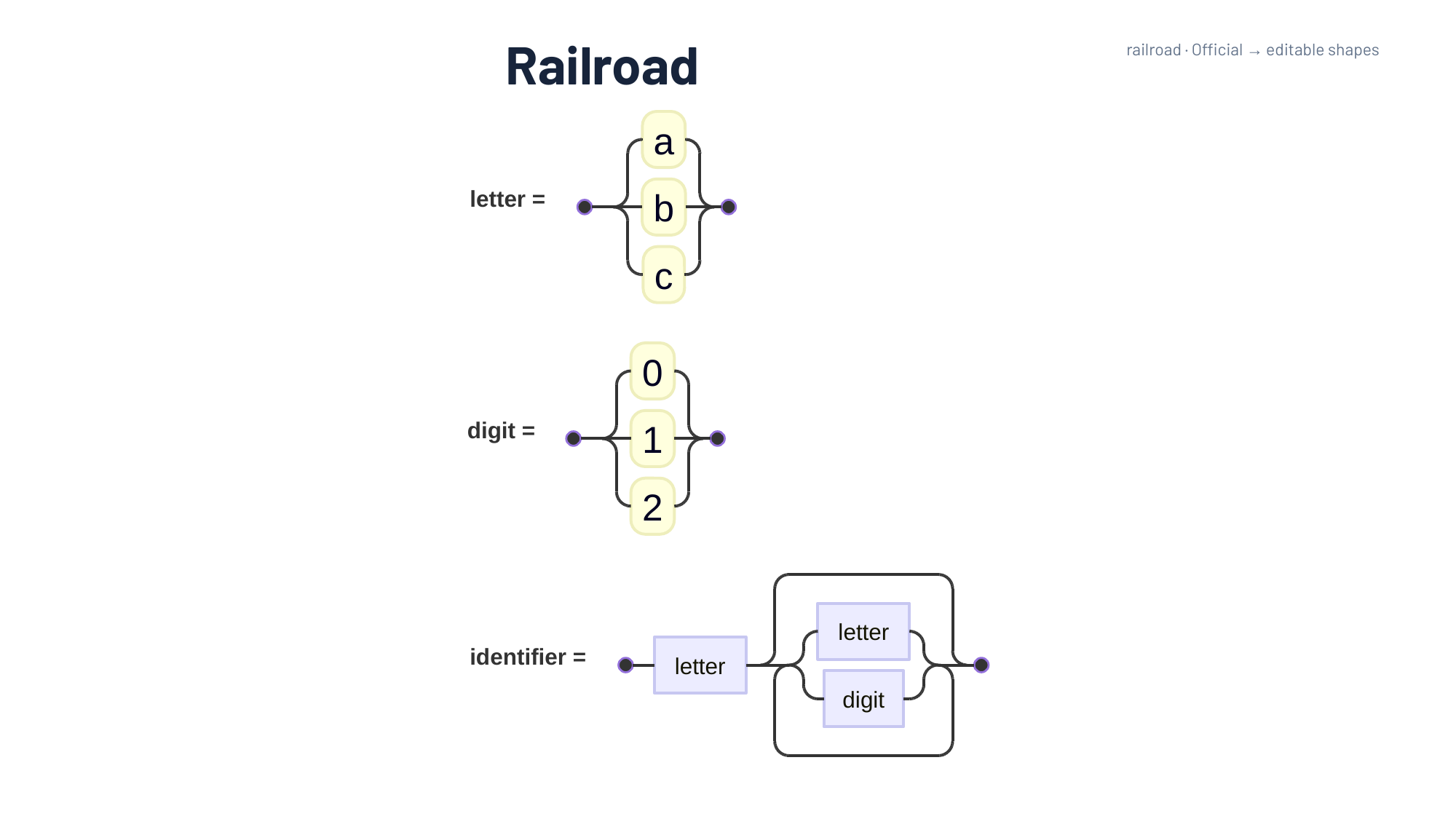

Railroad
railroad · Official → editable shapes

a

letter =
b

c

0

digit =
1

2

letter

identifier =
letter

digit